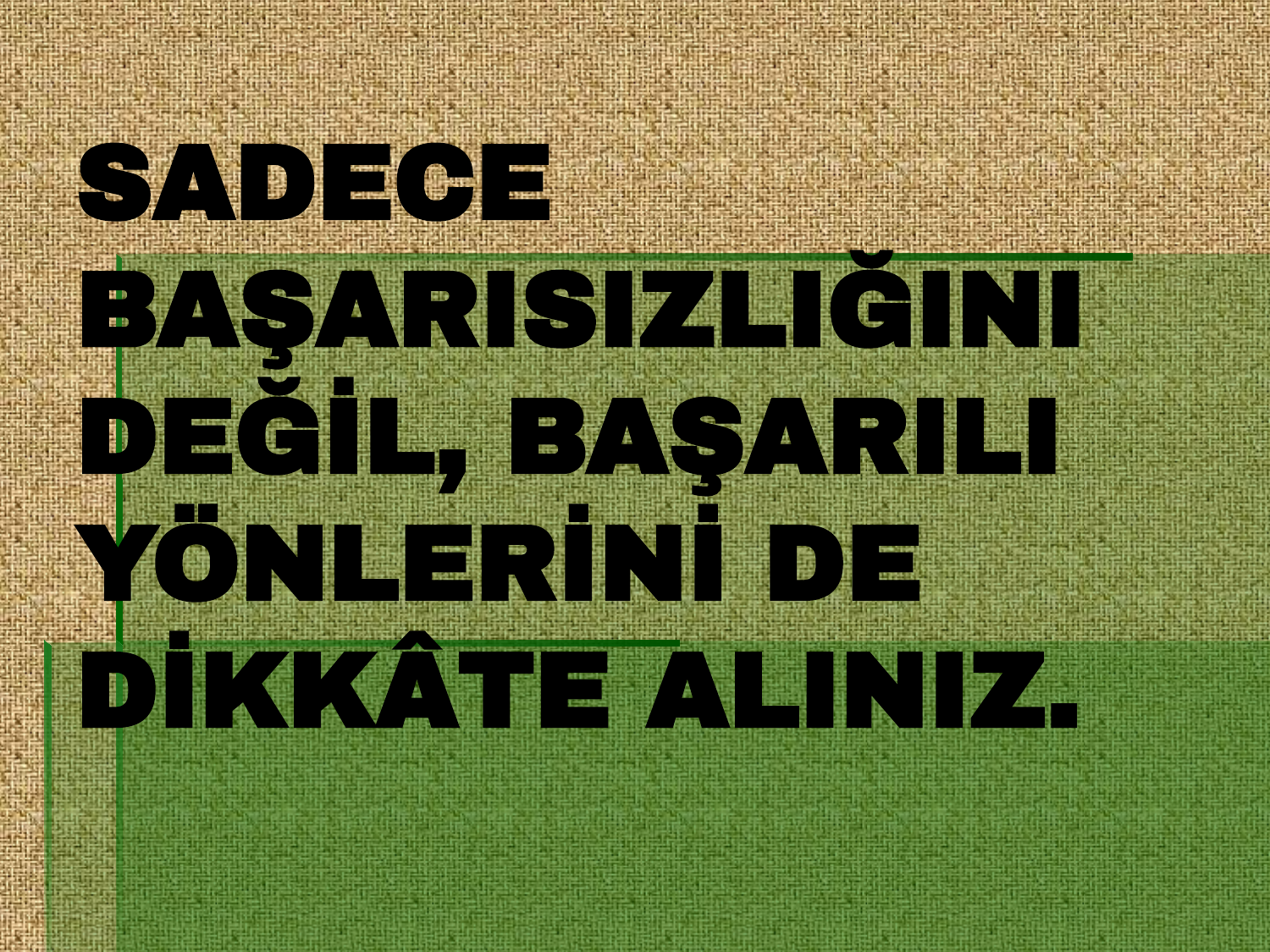

# SADECE BAŞARISIZLIĞINI DEĞİL, BAŞARILI YÖNLERİNİ DE DİKKÂTE ALINIZ.